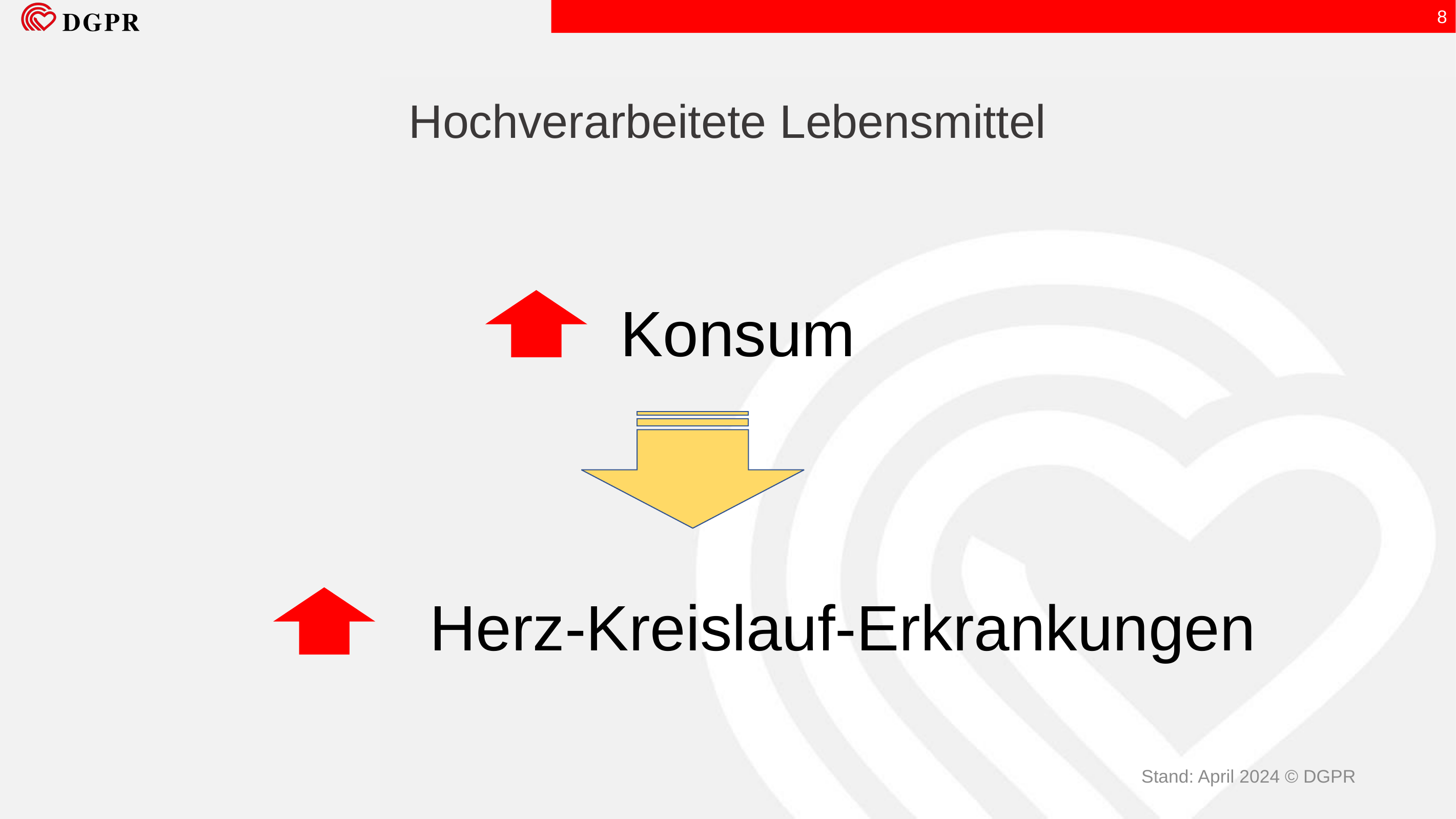

8
# Hochverarbeitete Lebensmittel
Konsum

Herz-Kreislauf-Erkrankungen

Stand: April 2024 © DGPR